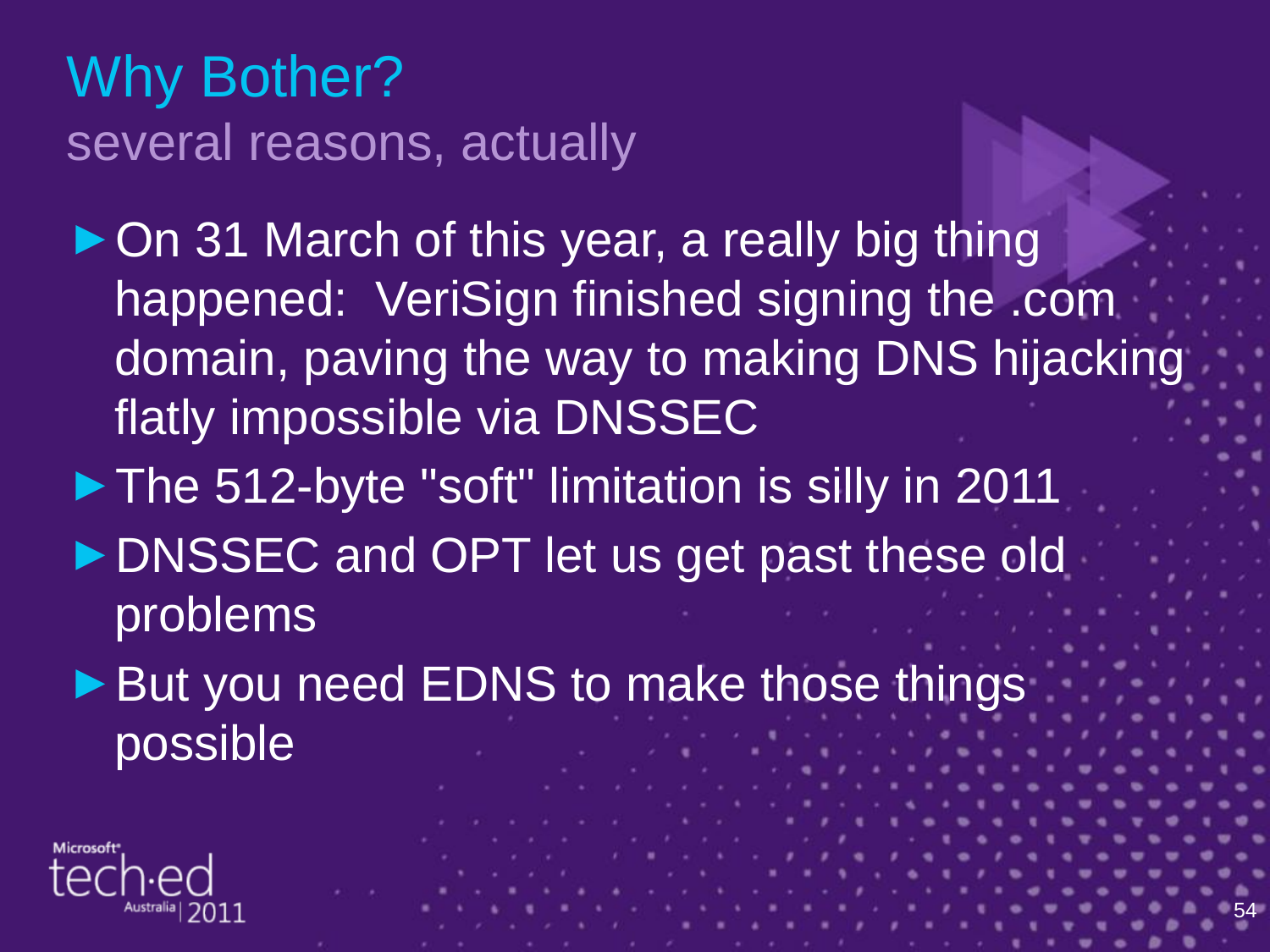

# Why Bother? several reasons, actually
On 31 March of this year, a really big thing happened:  VeriSign finished signing the .com domain, paving the way to making DNS hijacking flatly impossible via DNSSEC
The 512-byte "soft" limitation is silly in 2011
DNSSEC and OPT let us get past these old problems
But you need EDNS to make those things possible
54